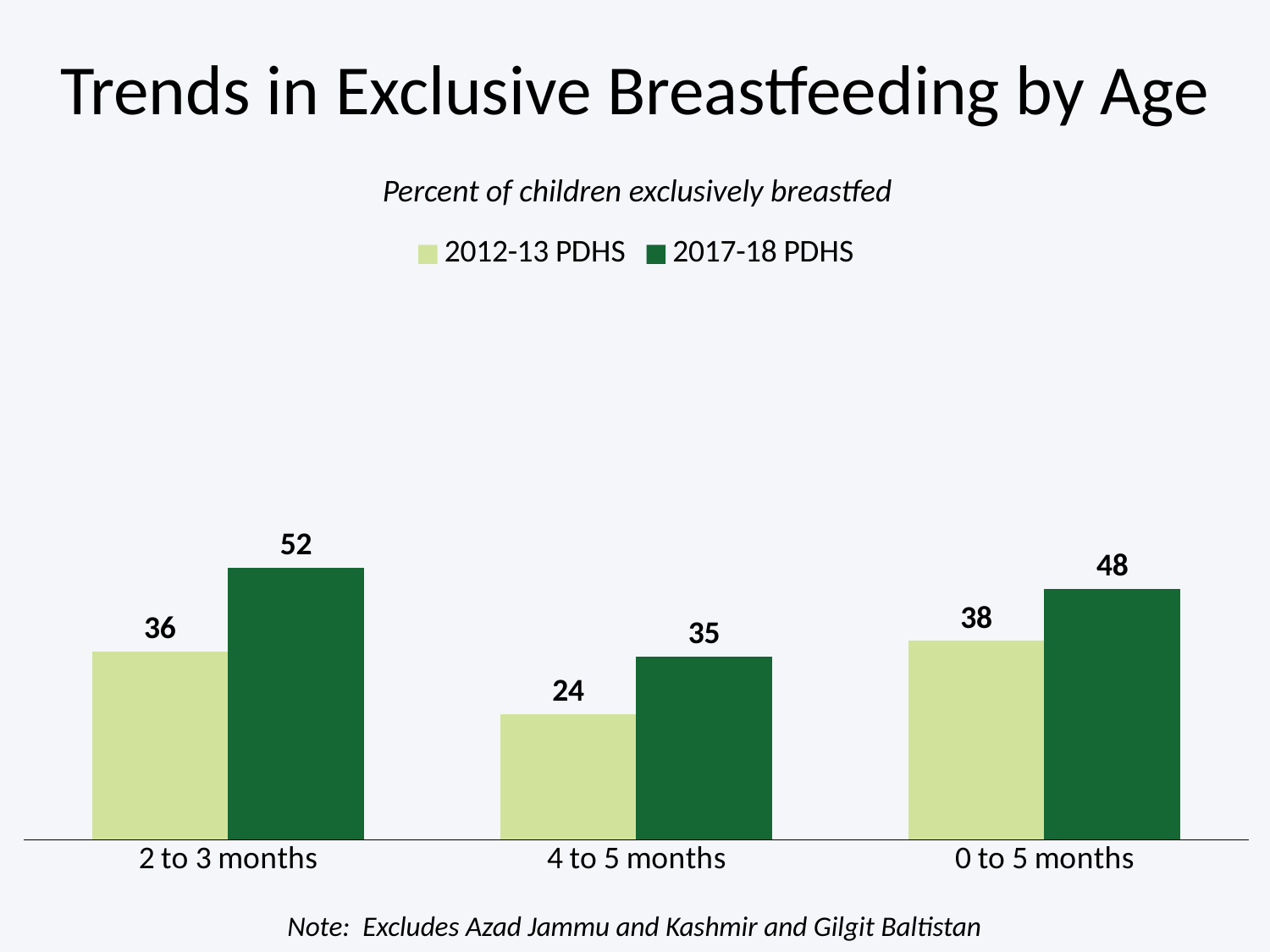

# Trends in Exclusive Breastfeeding by Age
Percent of children exclusively breastfed

### Chart

| Category | 2012-13 PDHS | 2017-18 PDHS |
|---|---|---|
| 2 to 3 months | 36.0 | 52.0 |
| 4 to 5 months | 24.0 | 35.0 |
| 0 to 5 months | 38.0 | 48.0 |
Note:  Excludes Azad Jammu and Kashmir and Gilgit Baltistan